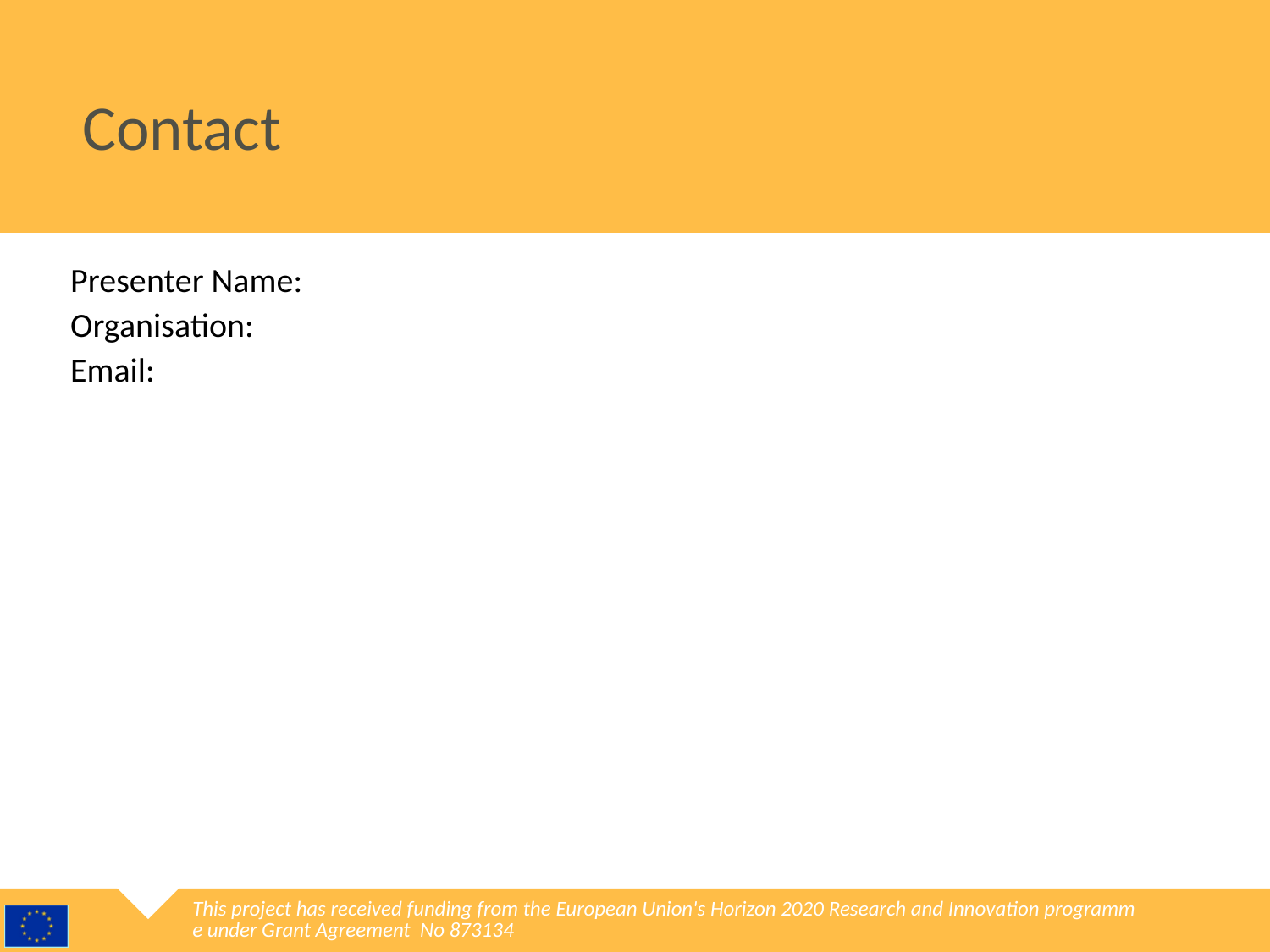

# Contact
Presenter Name:
Organisation:
Email:
This project has received funding from the European Union's Horizon 2020 Research and Innovation programme under Grant Agreement  No 873134